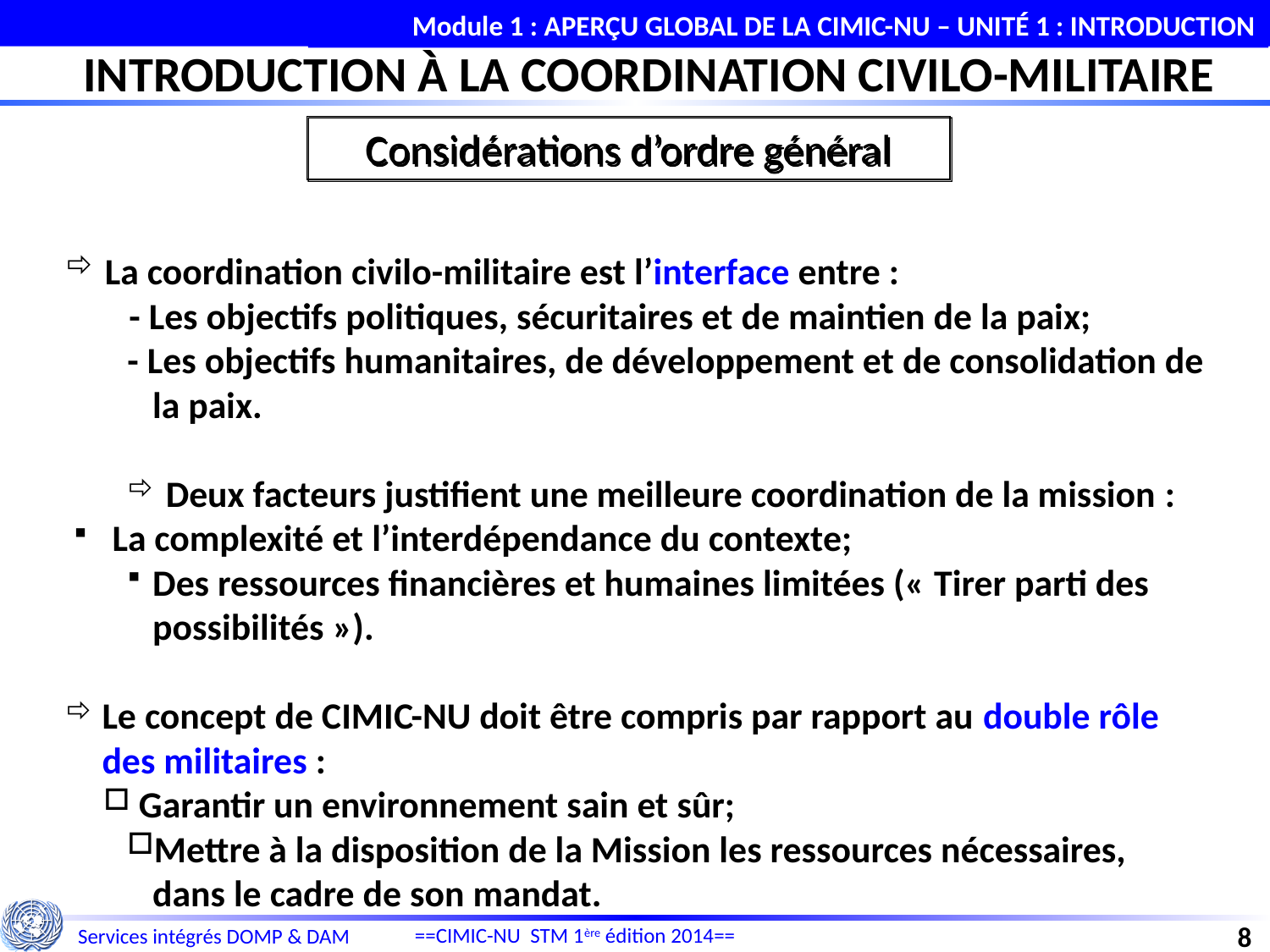

Module 1 : CIMIC-NU APERÇU – UNITÉ 1 : INTRODUCTION
Module 1 : APERÇU GLOBAL DE LA CIMIC-NU – UNITÉ 1 : INTRODUCTION
INTRODUCTION À LA COORDINATION CIVILO-MILITAIRE
Considérations d’ordre général
 La coordination civilo-militaire est l’interface entre :
- Les objectifs politiques, sécuritaires et de maintien de la paix;
- Les objectifs humanitaires, de développement et de consolidation de la paix.

 Deux facteurs justifient une meilleure coordination de la mission :
 La complexité et l’interdépendance du contexte;
Des ressources financières et humaines limitées (« Tirer parti des possibilités »).

Le concept de CIMIC-NU doit être compris par rapport au double rôle des militaires :
 Garantir un environnement sain et sûr;
Mettre à la disposition de la Mission les ressources nécessaires, dans le cadre de son mandat.

8
==CIMIC-NU  STM 1ère édition 2014==
Services intégrés DOMP & DAM